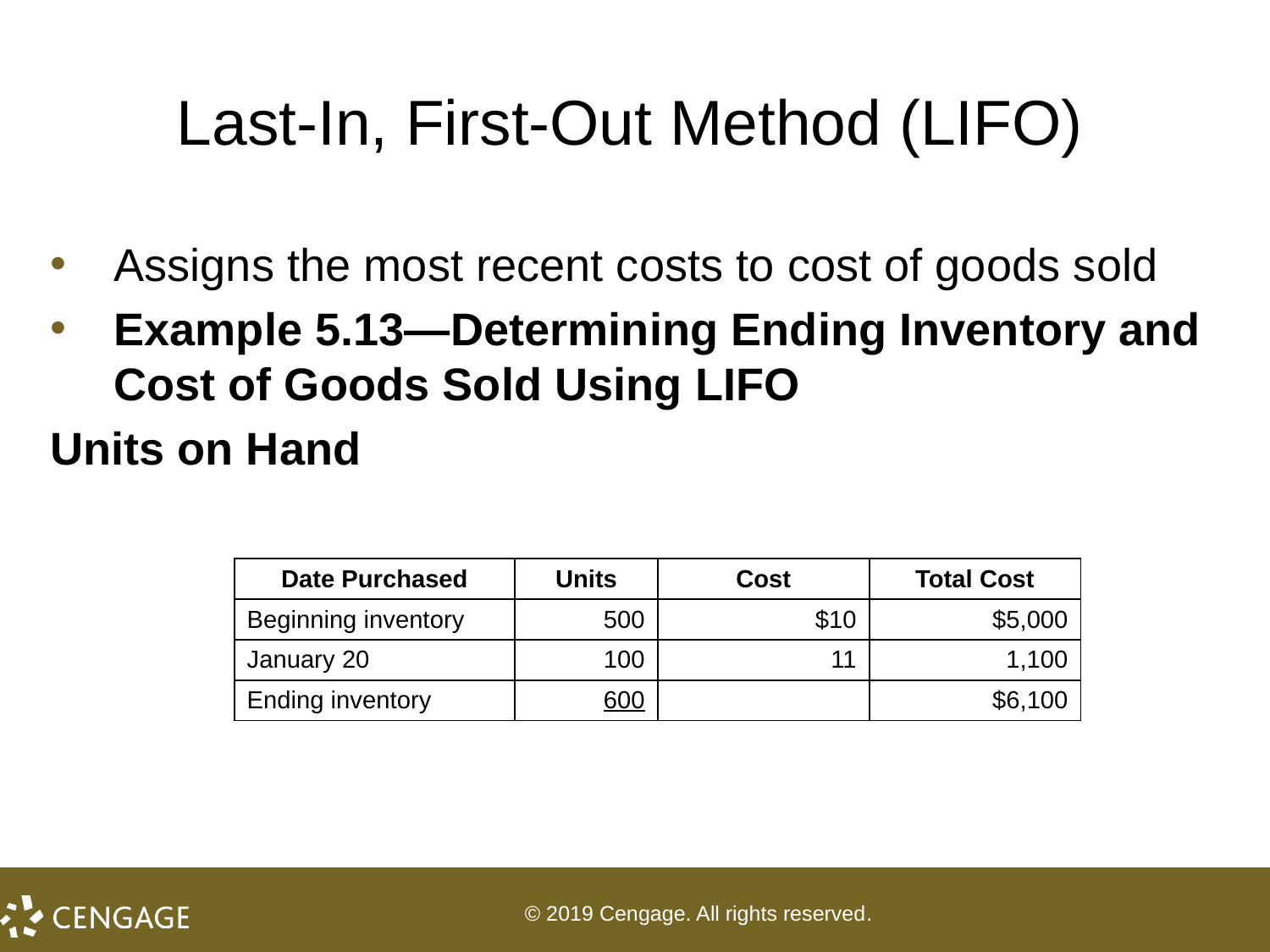

# Last-In, First-Out Method (LIFO)
Assigns the most recent costs to cost of goods sold
Example 5.13—Determining Ending Inventory and Cost of Goods Sold Using LIFO
Units on Hand
| Date Purchased | Units | Cost | Total Cost |
| --- | --- | --- | --- |
| Beginning inventory | 500 | $10 | $5,000 |
| January 20 | 100 | 11 | 1,100 |
| Ending inventory | 600 |  | $6,100 |